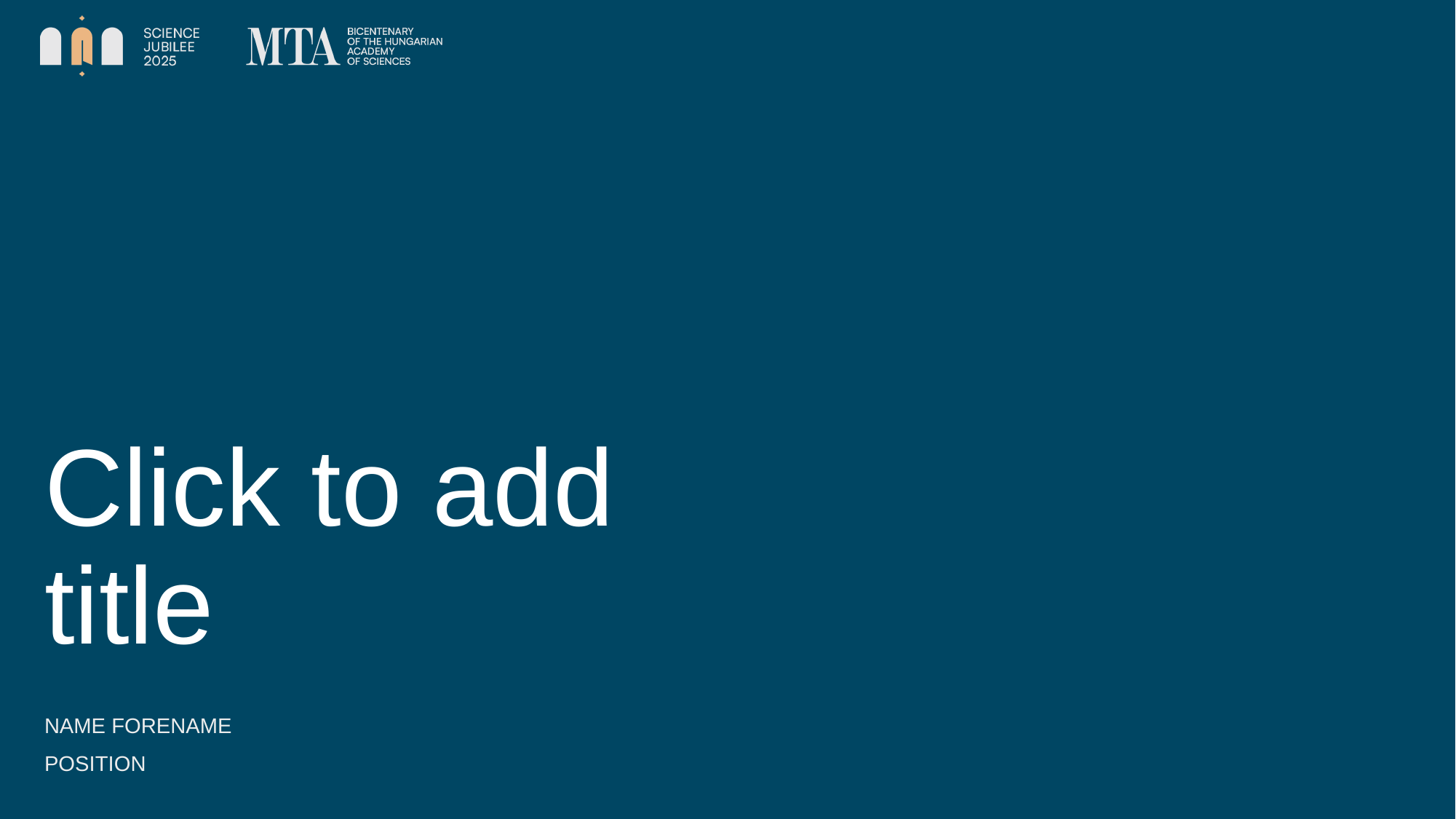

# Click to add title
NAME FORENAME
POSITION